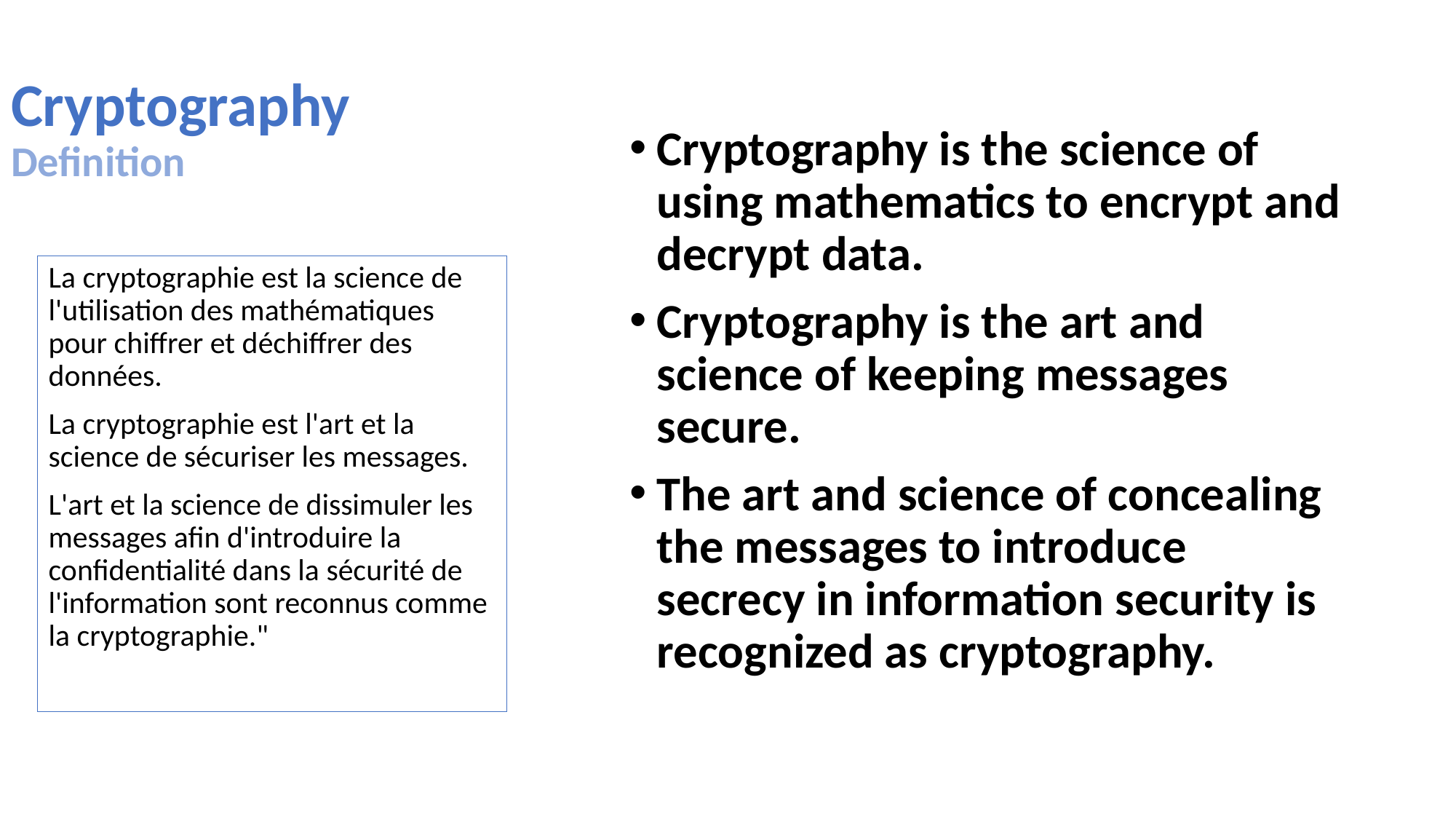

# Cryptography Definition
Cryptography is the science of using mathematics to encrypt and decrypt data.
Cryptography is the art and science of keeping messages secure.
The art and science of concealing the messages to introduce secrecy in information security is recognized as cryptography.
La cryptographie est la science de l'utilisation des mathématiques pour chiffrer et déchiffrer des données.
La cryptographie est l'art et la science de sécuriser les messages.
L'art et la science de dissimuler les messages afin d'introduire la confidentialité dans la sécurité de l'information sont reconnus comme la cryptographie."